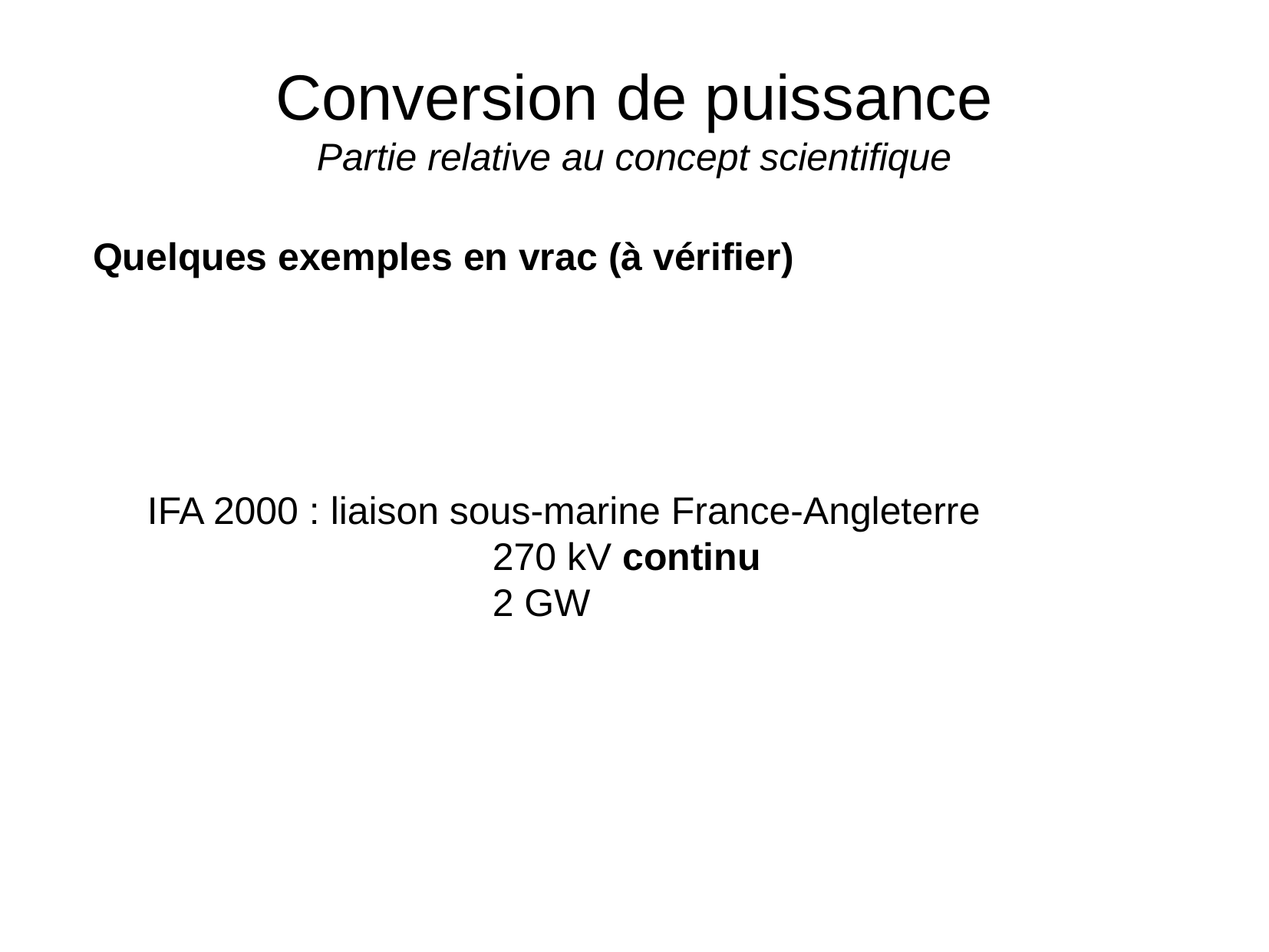

# Conversion de puissance Partie relative au concept scientifique
Quelques exemples en vrac (à vérifier)
IFA 2000 : liaison sous-marine France-Angleterre
			270 kV continu
			2 GW